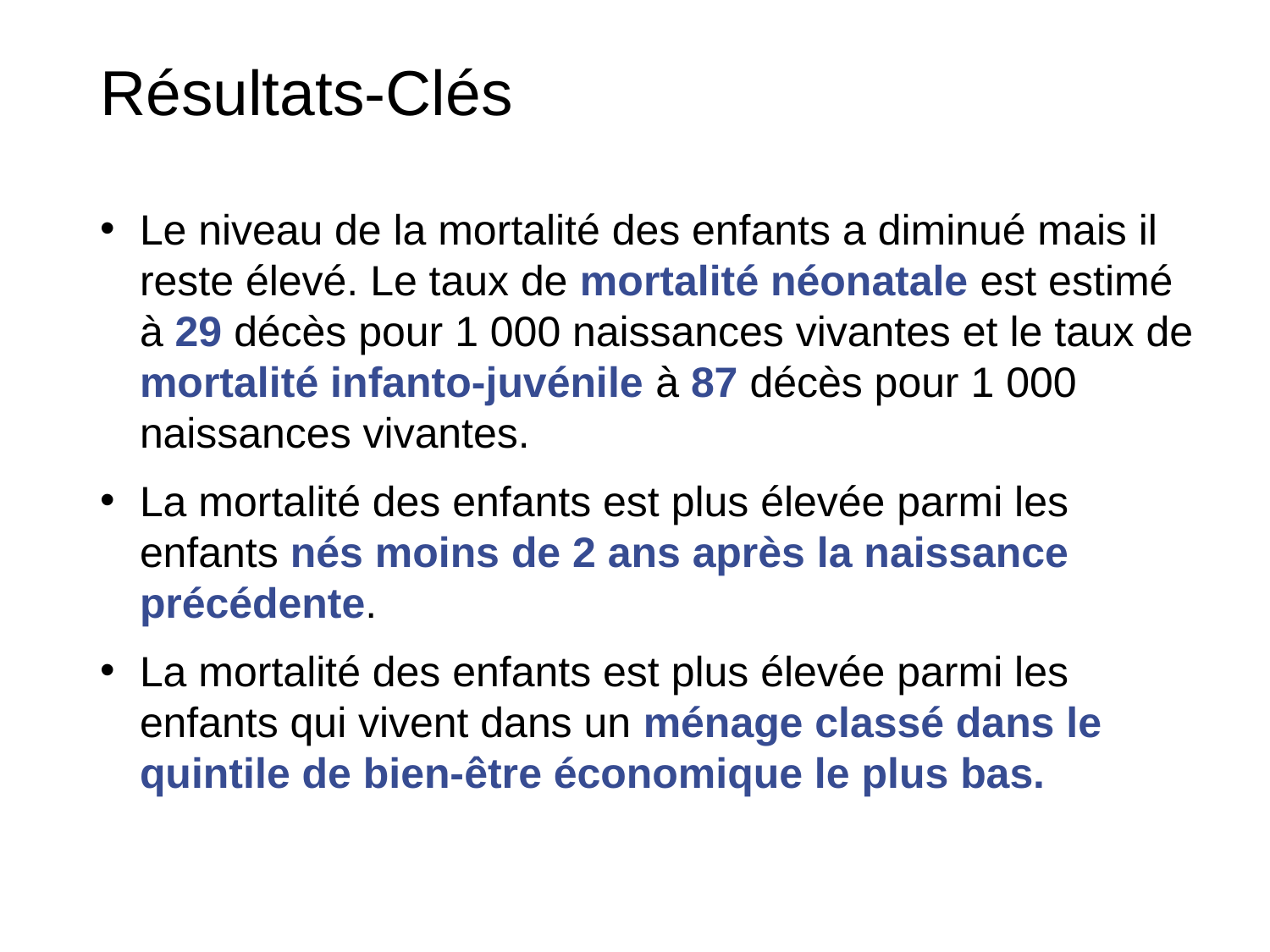

# Résultats-Clés
Le niveau de la mortalité des enfants a diminué mais il reste élevé. Le taux de mortalité néonatale est estimé à 29 décès pour 1 000 naissances vivantes et le taux de mortalité infanto-juvénile à 87 décès pour 1 000 naissances vivantes.
La mortalité des enfants est plus élevée parmi les enfants nés moins de 2 ans après la naissance précédente.
La mortalité des enfants est plus élevée parmi les enfants qui vivent dans un ménage classé dans le quintile de bien-être économique le plus bas.